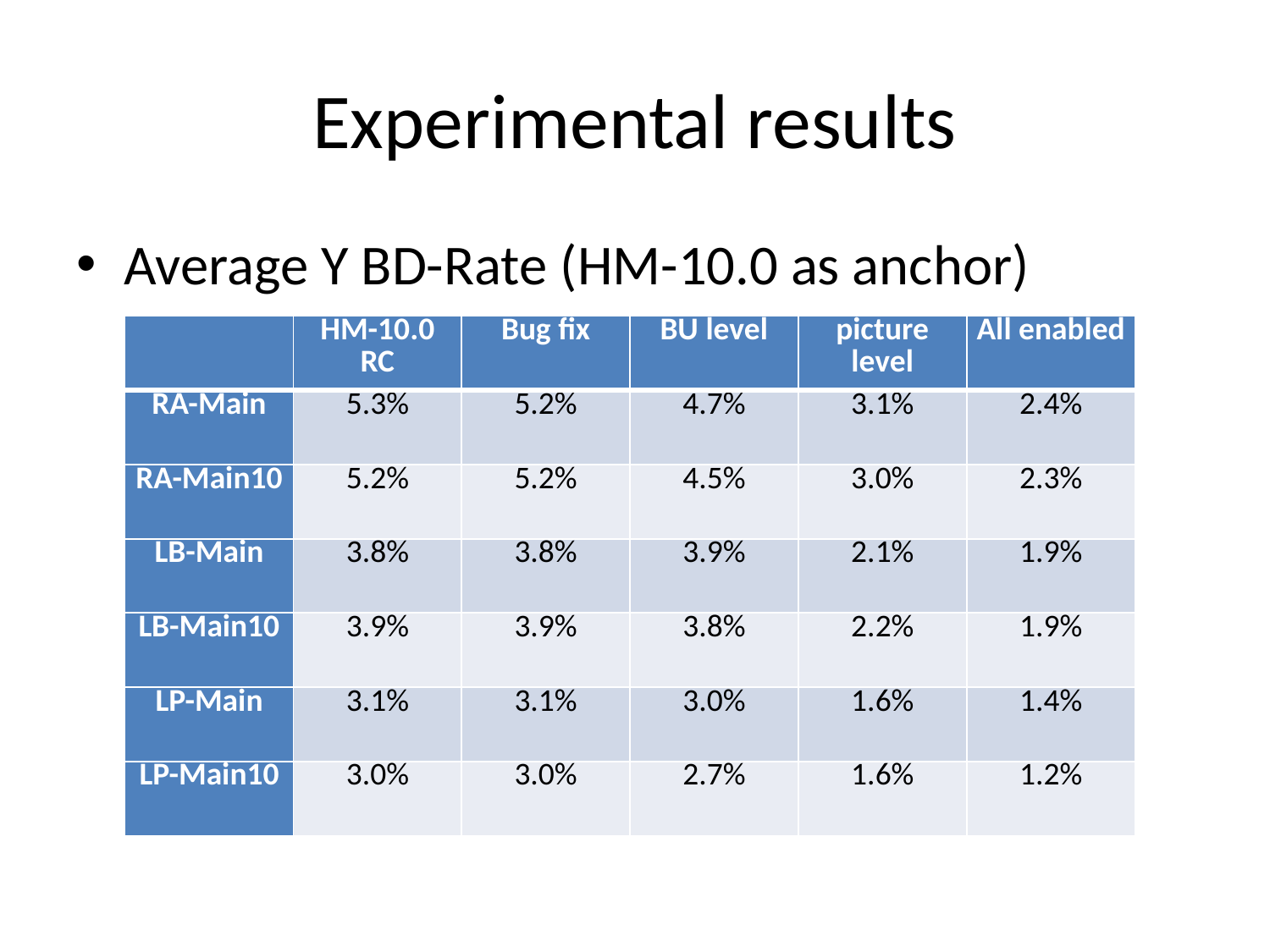

# Experimental results
Average Y BD-Rate (HM-10.0 as anchor)
|  | HM-10.0 RC | Bug fix | BU level | picture level | All enabled |
| --- | --- | --- | --- | --- | --- |
| RA-Main | 5.3% | 5.2% | 4.7% | 3.1% | 2.4% |
| RA-Main10 | 5.2% | 5.2% | 4.5% | 3.0% | 2.3% |
| LB-Main | 3.8% | 3.8% | 3.9% | 2.1% | 1.9% |
| LB-Main10 | 3.9% | 3.9% | 3.8% | 2.2% | 1.9% |
| LP-Main | 3.1% | 3.1% | 3.0% | 1.6% | 1.4% |
| LP-Main10 | 3.0% | 3.0% | 2.7% | 1.6% | 1.2% |